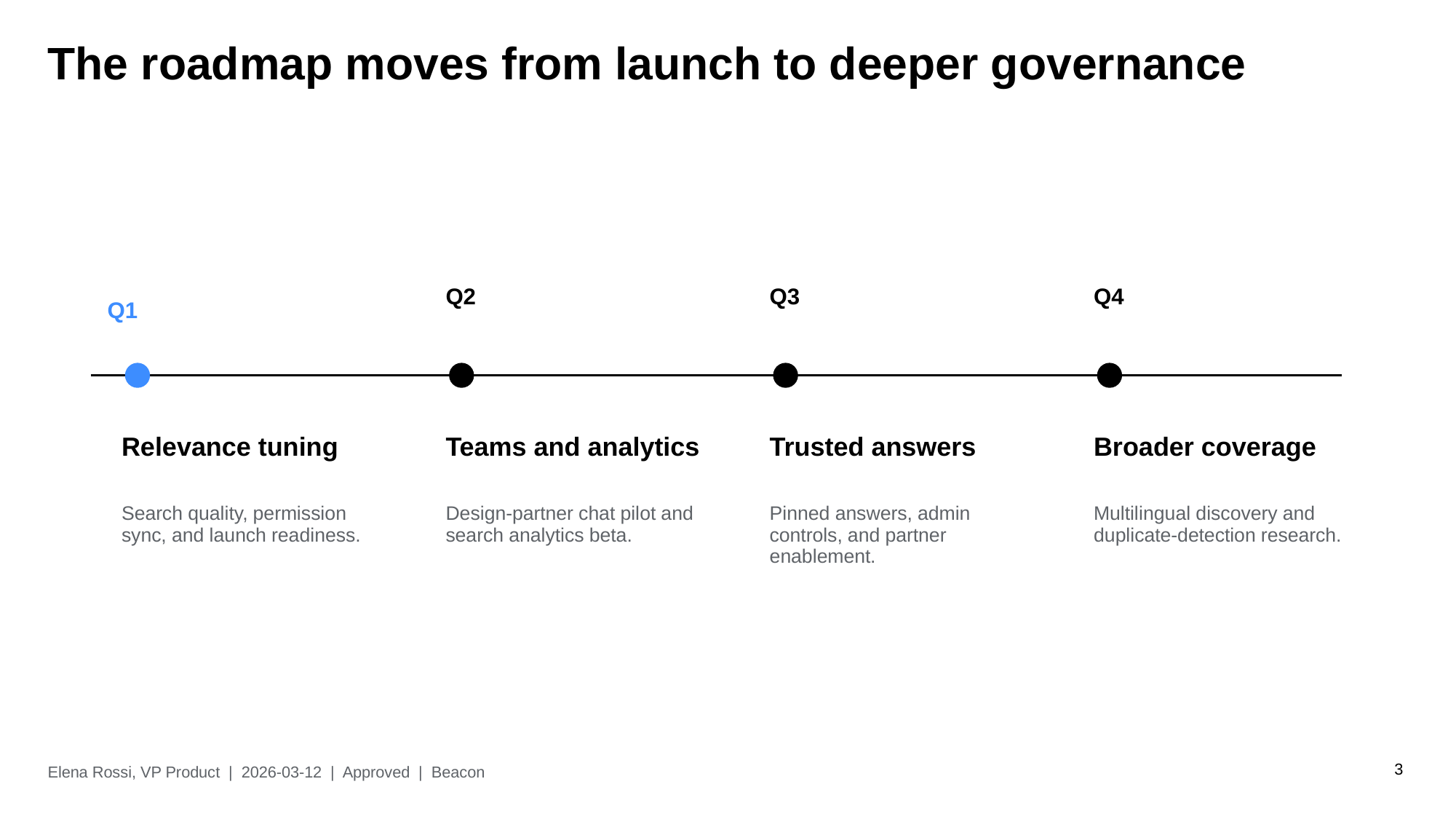

The roadmap moves from launch to deeper governance
Q2
Q3
Q4
Q1

Relevance tuning
Teams and analytics
Trusted answers
Broader coverage
Search quality, permission sync, and launch readiness.
Design-partner chat pilot and search analytics beta.
Pinned answers, admin controls, and partner enablement.
Multilingual discovery and duplicate-detection research.
3
Elena Rossi, VP Product  |  2026-03-12  |  Approved  |  Beacon